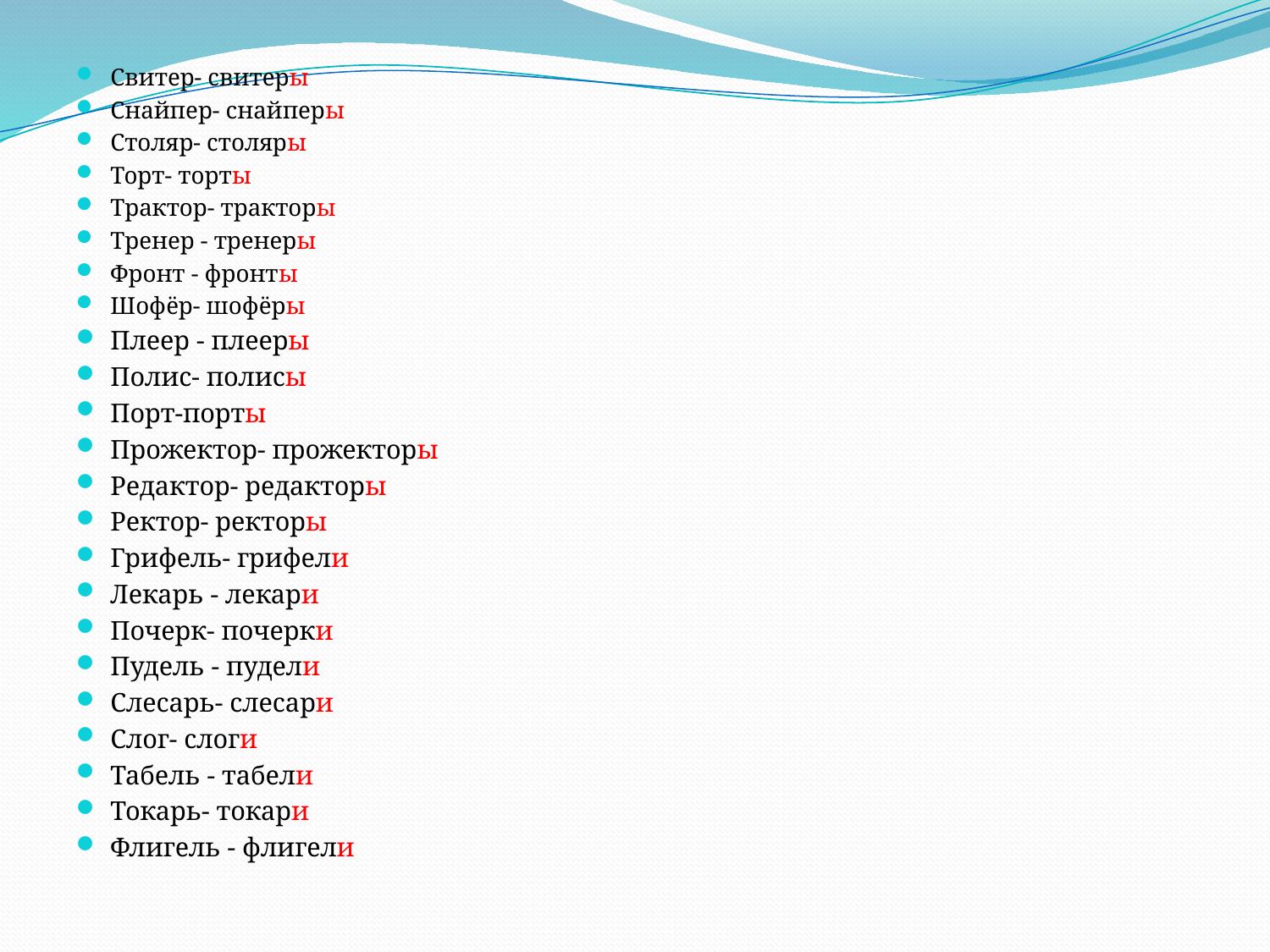

#
Свитер- свитеры
Снайпер- снайперы
Столяр- столяры
Торт- торты
Трактор- тракторы
Тренер - тренеры
Фронт - фронты
Шофёр- шофёры
Плеер - плееры
Полис- полисы
Порт-порты
Прожектор- прожекторы
Редактор- редакторы
Ректор- ректоры
Грифель- грифели
Лекарь - лекари
Почерк- почерки
Пудель - пудели
Слесарь- слесари
Слог- слоги
Табель - табели
Токарь- токари
Флигель - флигели